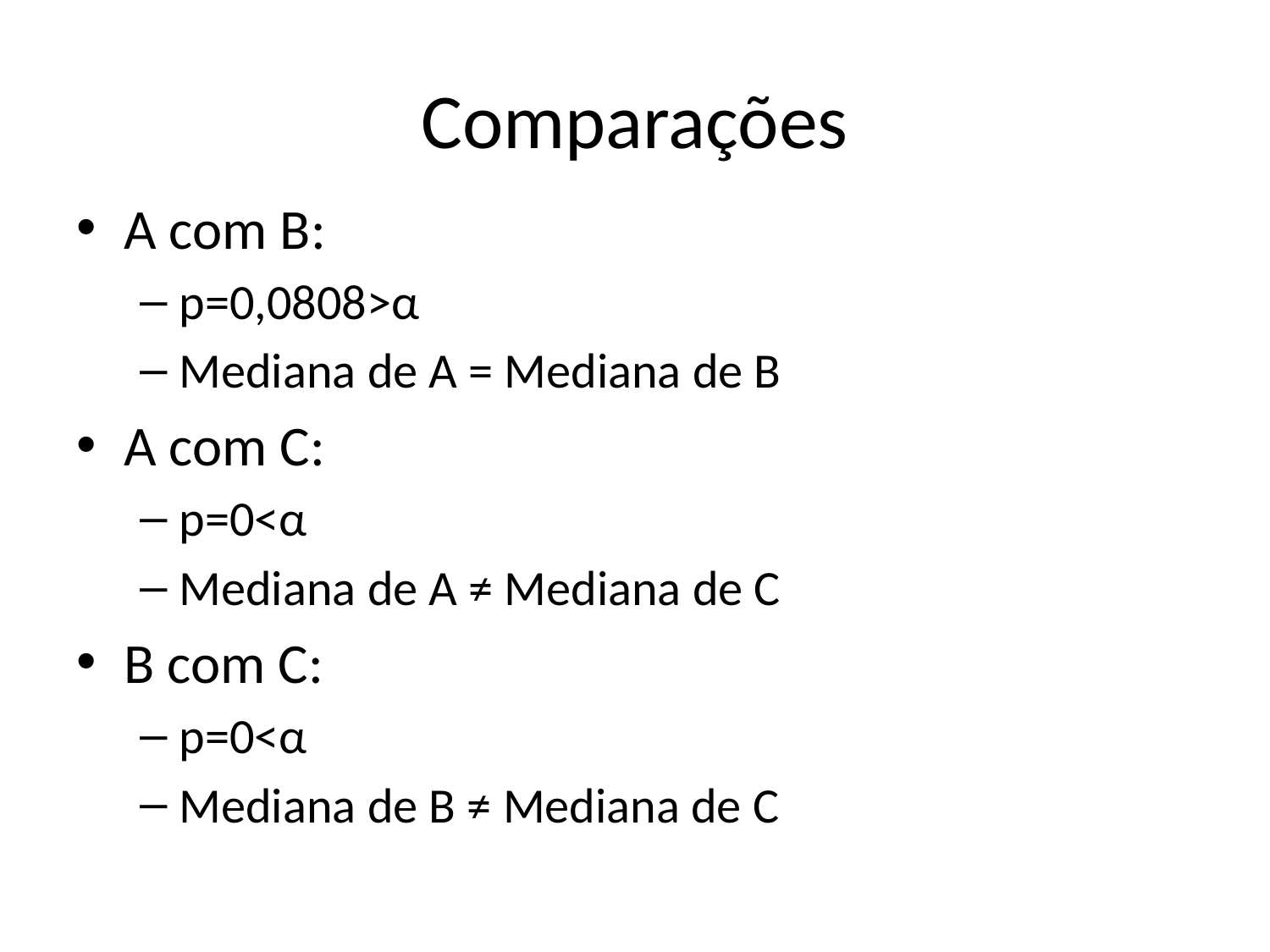

# Comparações
A com B:
p=0,0808>α
Mediana de A = Mediana de B
A com C:
p=0<α
Mediana de A ≠ Mediana de C
B com C:
p=0<α
Mediana de B ≠ Mediana de C